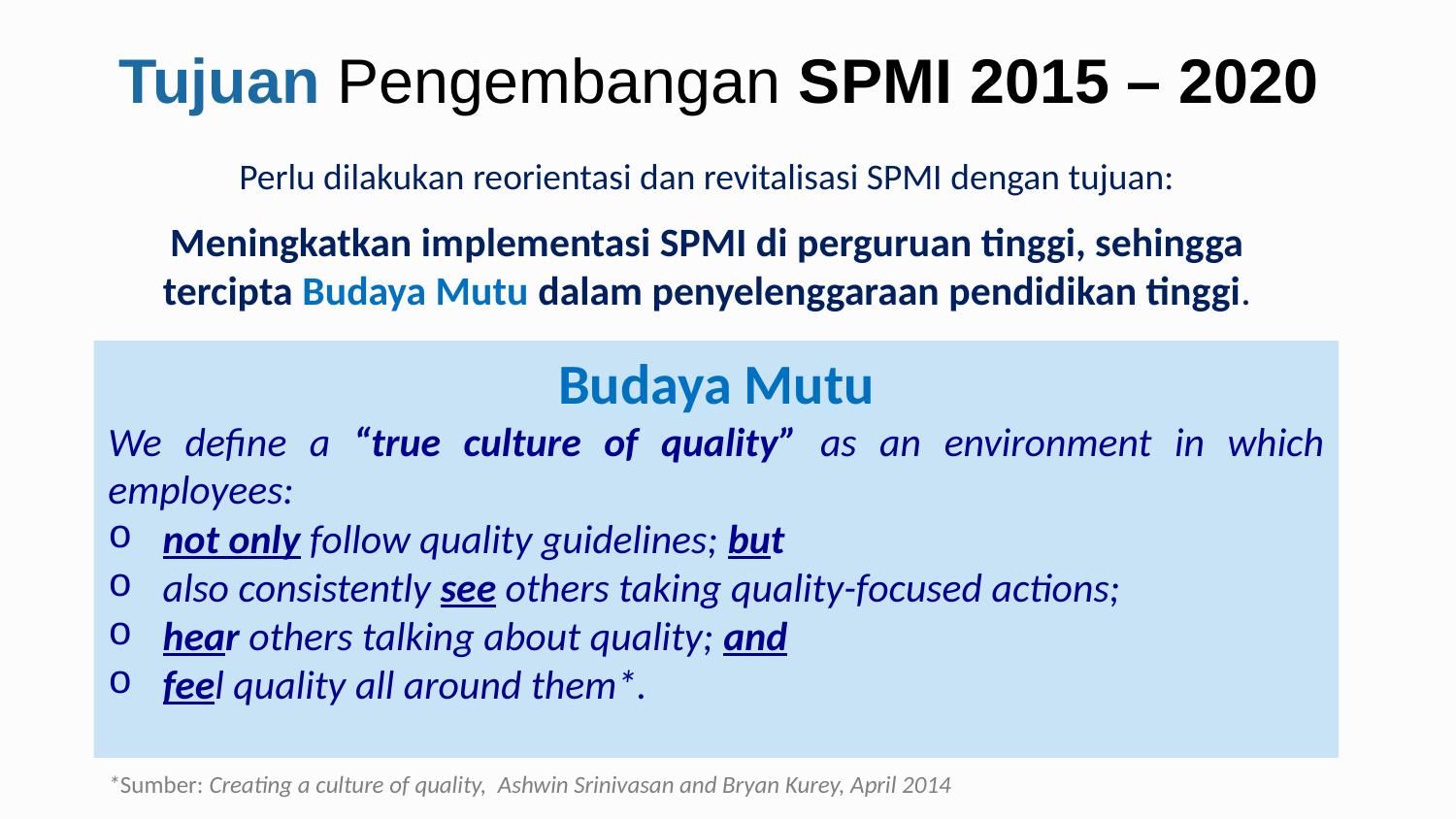

# Tujuan Pengembangan SPMI 2015 – 2020
Perlu dilakukan reorientasi dan revitalisasi SPMI dengan tujuan:

Meningkatkan implementasi SPMI di perguruan tinggi, sehingga tercipta Budaya Mutu dalam penyelenggaraan pendidikan tinggi.
Budaya Mutu
We define a “true culture of quality” as an environment in which employees:
not only follow quality guidelines; but
also consistently see others taking quality-focused actions;
hear others talking about quality; and
feel quality all around them*.

*Sumber: Creating a culture of quality,  Ashwin Srinivasan and Bryan Kurey, April 2014